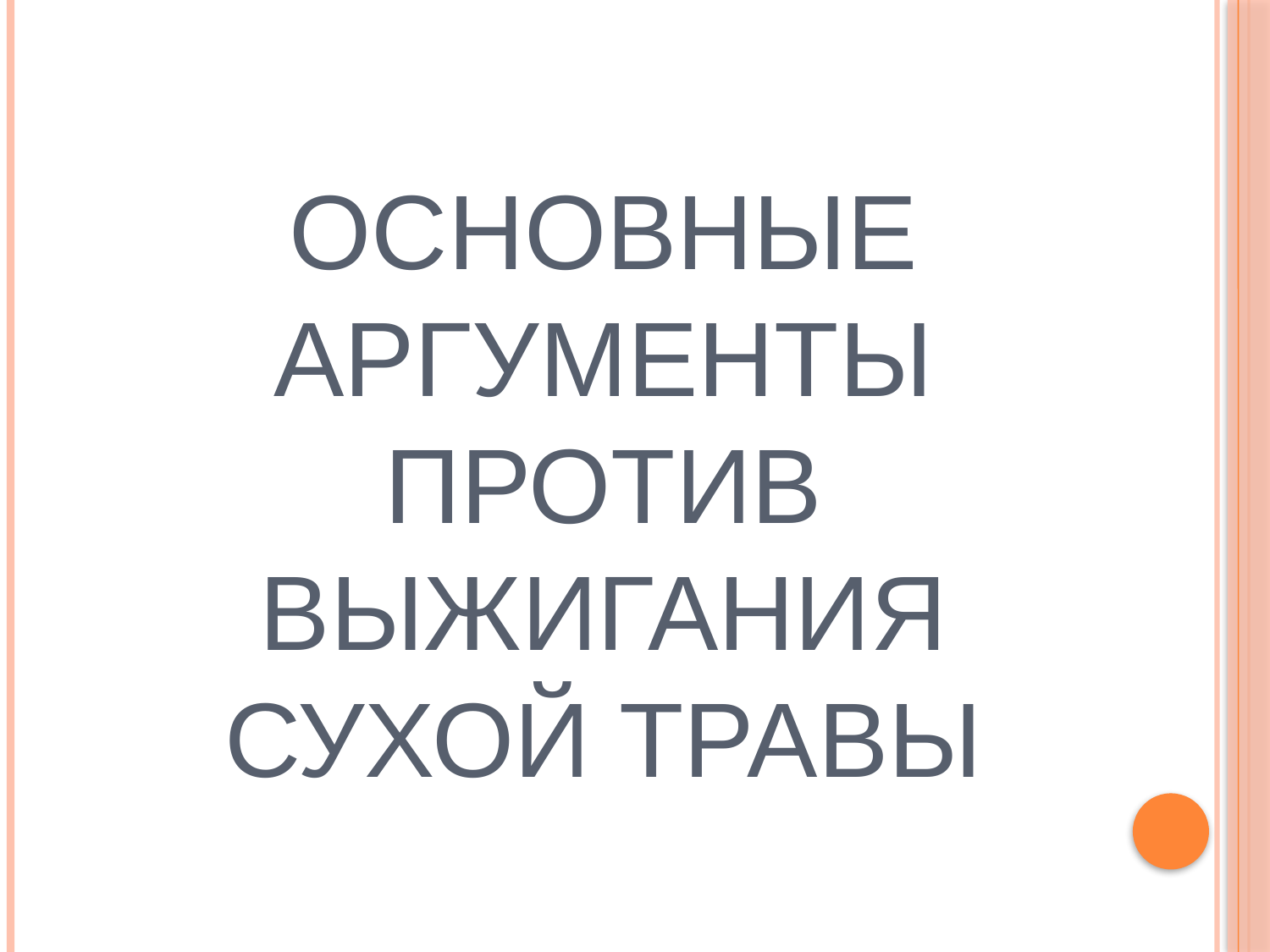

# Основные аргументы против выжигания сухой травы